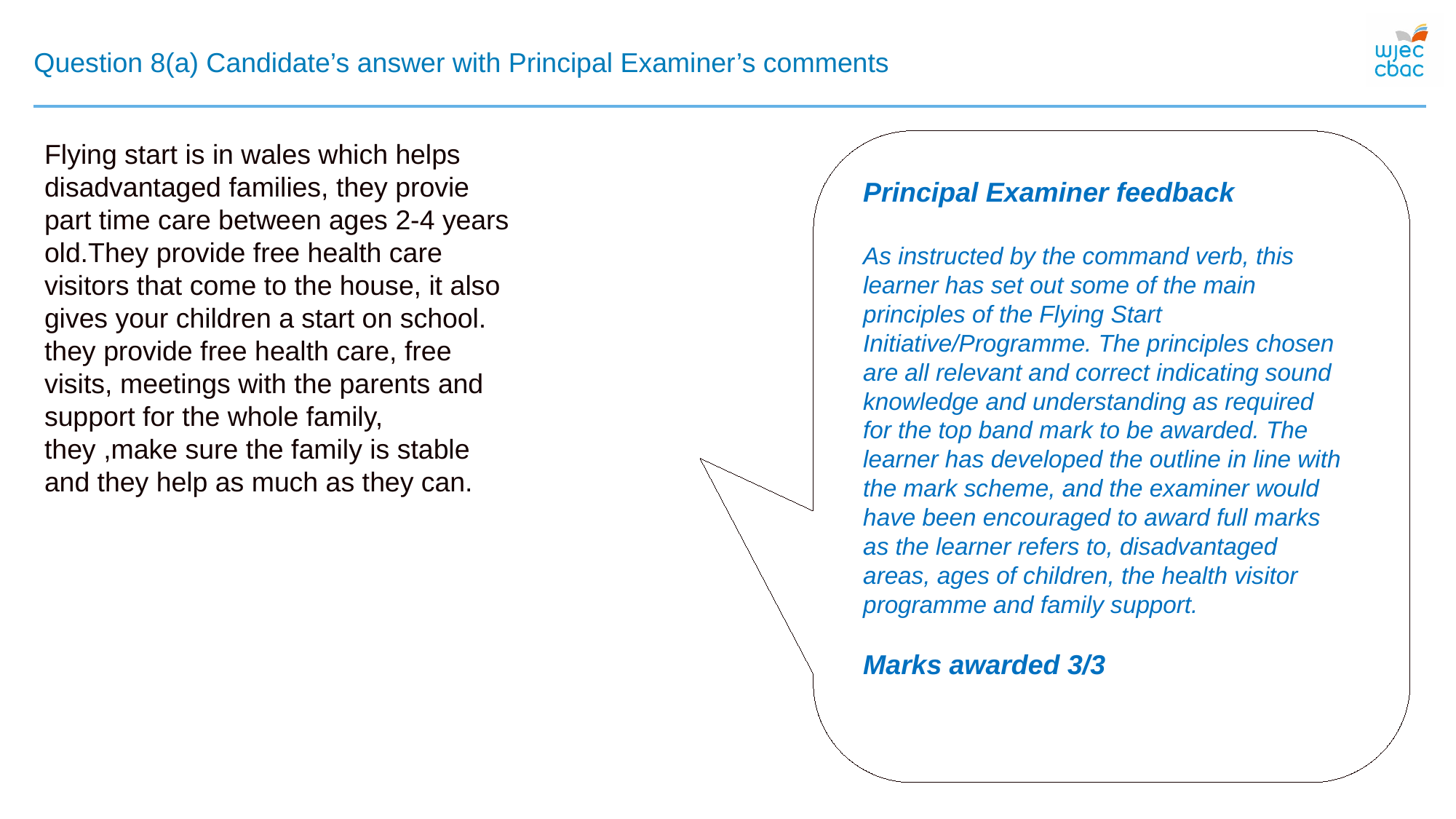

# Question 8(a) Candidate’s answer with Principal Examiner’s comments

Flying start is in wales which helps disadvantaged families, they provie part time care between ages 2-4 years old.They provide free health care visitors that come to the house, it also gives your children a start on school. they provide free health care, free visits, meetings with the parents and support for the whole family, they ,make sure the family is stable and they help as much as they can.
Principal Examiner feedback

As instructed by the command verb, this learner has set out some of the main principles of the Flying Start Initiative/Programme. The principles chosen are all relevant and correct indicating sound knowledge and understanding as required for the top band mark to be awarded. The learner has developed the outline in line with the mark scheme, and the examiner would have been encouraged to award full marks as the learner refers to, disadvantaged areas, ages of children, the health visitor programme and family support.

Marks awarded 3/3